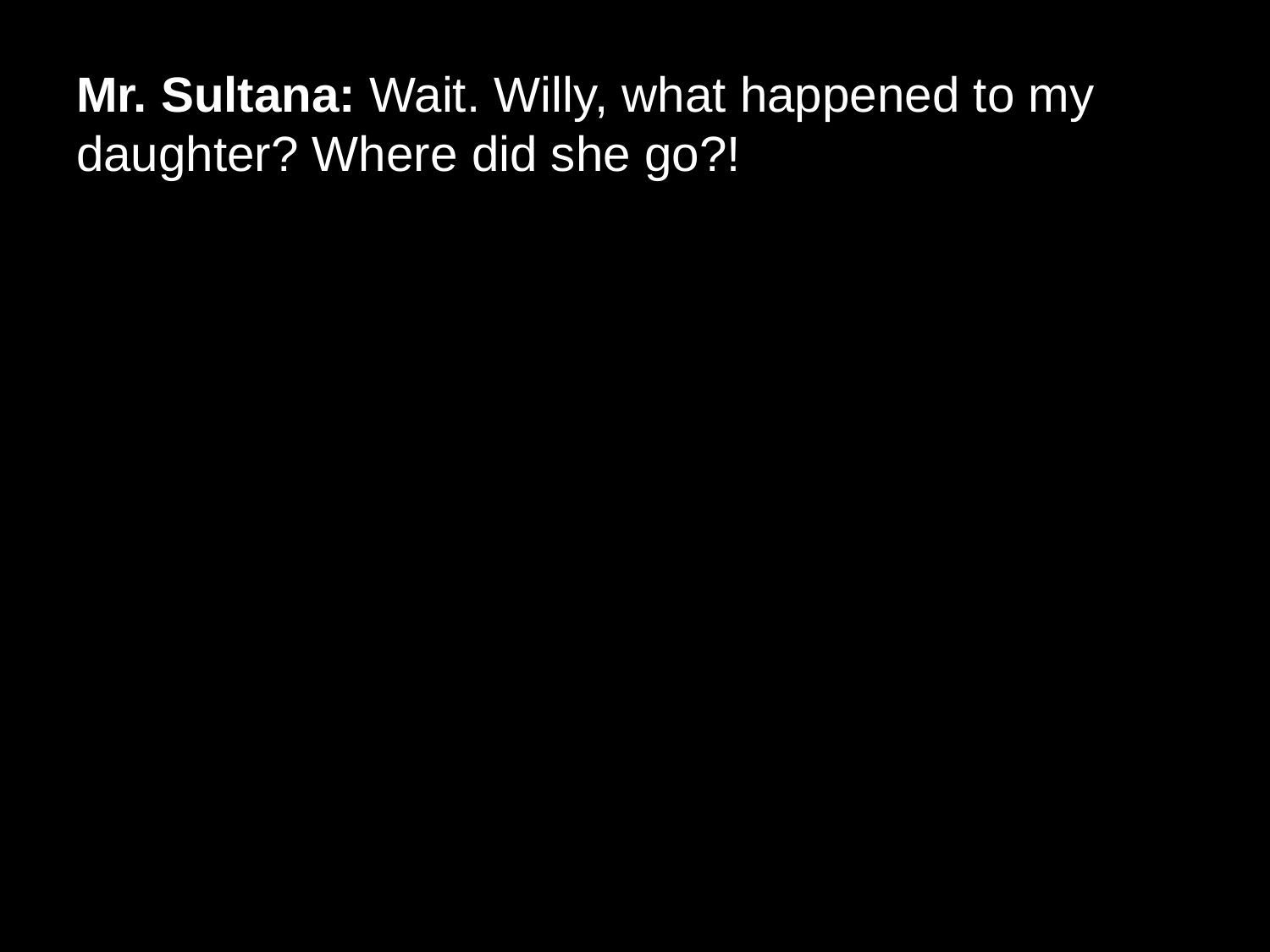

# Mr. Sultana: Wait. Willy, what happened to my daughter? Where did she go?!